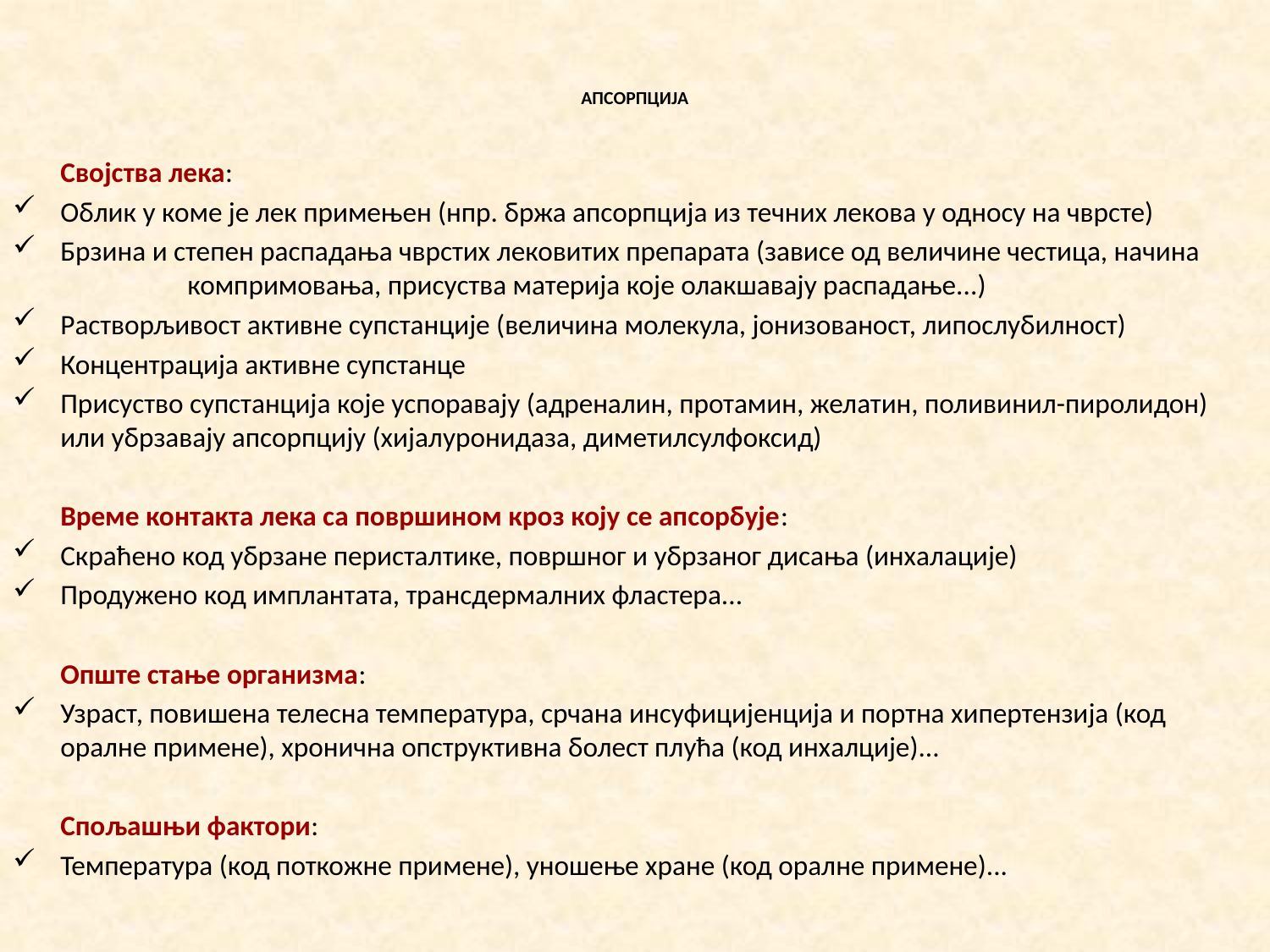

# АПСОРПЦИЈА
	Својства лека:
Облик у коме је лек примењен (нпр. бржа апсорпција из течних лекова у односу на чврсте)
Брзина и степен распадања чврстих лековитих препарата (зависе од величине честица, начина 	компримовања, присуства материја које олакшавају распадање...)
Растворљивост активне супстанције (величина молекула, јонизованост, липослубилност)
Концентрација активне супстанце
Присуство супстанција које успоравају (адреналин, протамин, желатин, поливинил-пиролидон) или убрзавају апсорпцију (хијалуронидаза, диметилсулфоксид)

	Време контакта лека са површином кроз коју се апсорбује:
Скраћено код убрзане перисталтике, површног и убрзаног дисања (инхалације)
Продужено код имплантата, трансдермалних фластера...

	Опште стање организма:
Узраст, повишена телесна температура, срчана инсуфицијенција и портна хипертензија (код 	оралне примене), хронична опструктивна болест плућа (код инхалције)...

	Спољашњи фактори:
Температура (код поткожне примене), уношење хране (код оралне примене)...